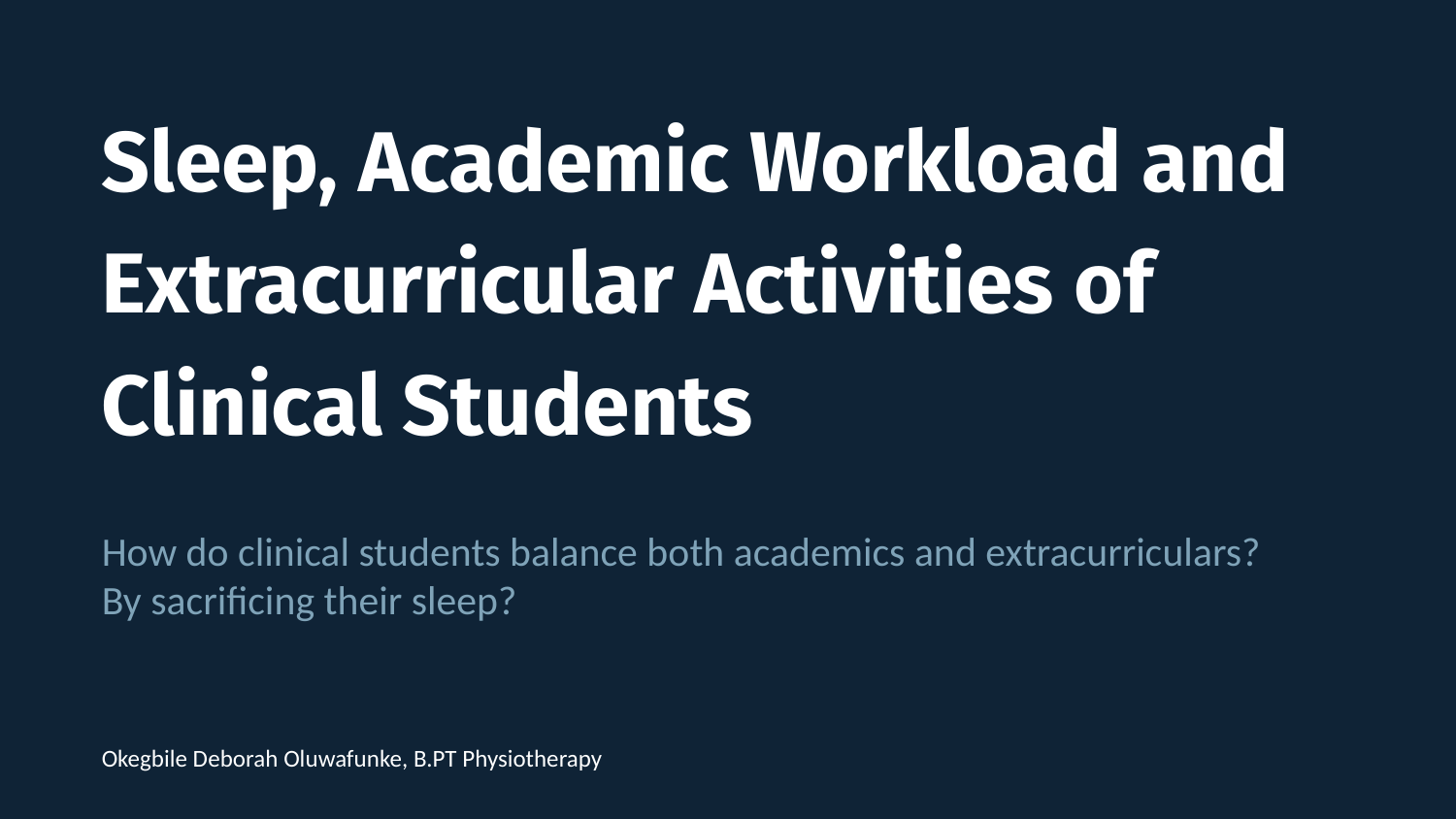

Sleep, Academic Workload and Extracurricular Activities of Clinical Students
How do clinical students balance both academics and extracurriculars?
By sacrificing their sleep?
Okegbile Deborah Oluwafunke, B.PT Physiotherapy